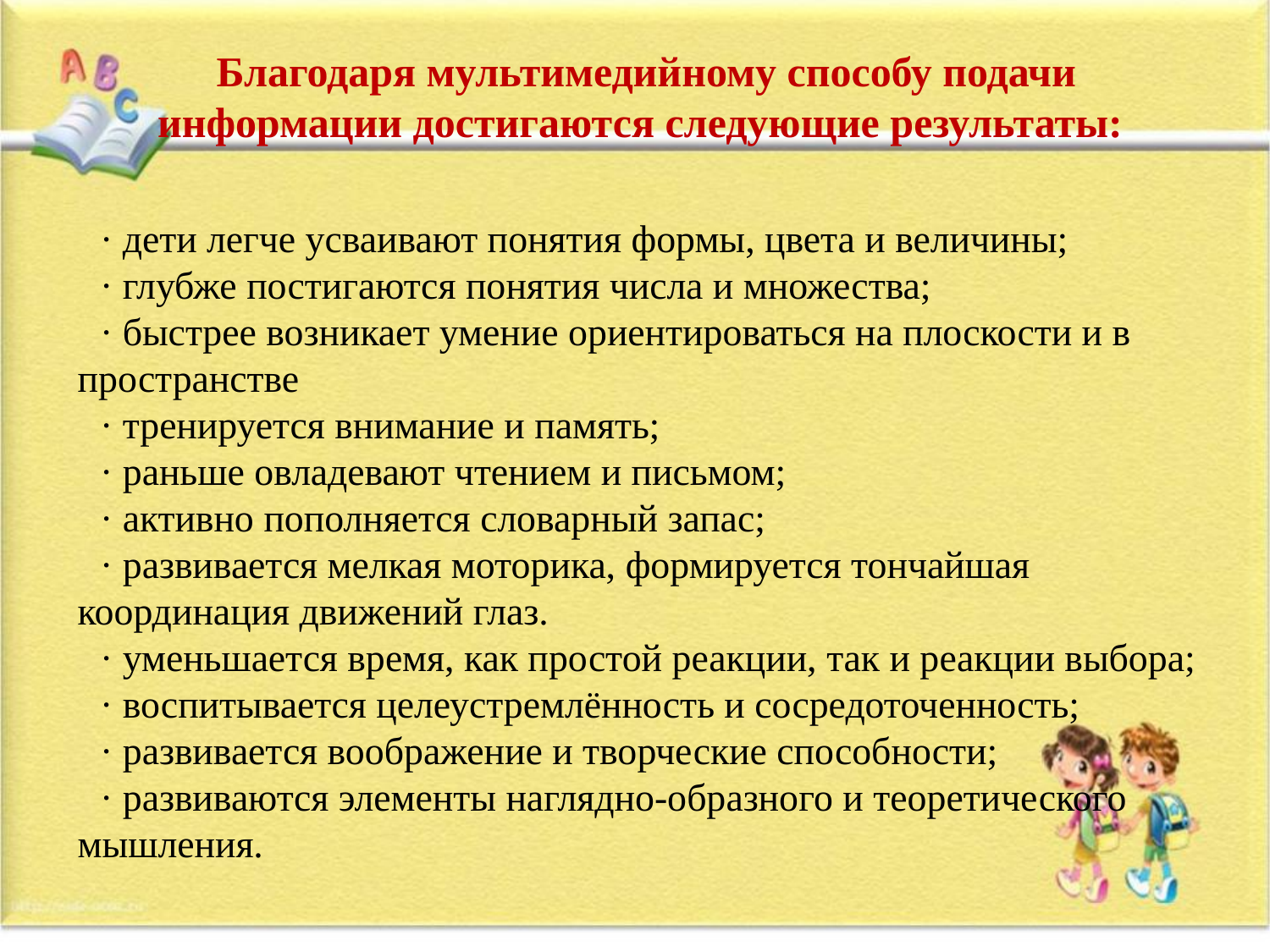

Благодаря мультимедийному способу подачи информации достигаются следующие результаты:

 · дети легче усваивают понятия формы, цвета и величины;
 · глубже постигаются понятия числа и множества;
 · быстрее возникает умение ориентироваться на плоскости и в пространстве
 · тренируется внимание и память;
 · раньше овладевают чтением и письмом;
 · активно пополняется словарный запас;
 · развивается мелкая моторика, формируется тончайшая координация движений глаз.
 · уменьшается время, как простой реакции, так и реакции выбора;
 · воспитывается целеустремлённость и сосредоточенность;
 · развивается воображение и творческие способности;
 · развиваются элементы наглядно-образного и теоретического мышления.